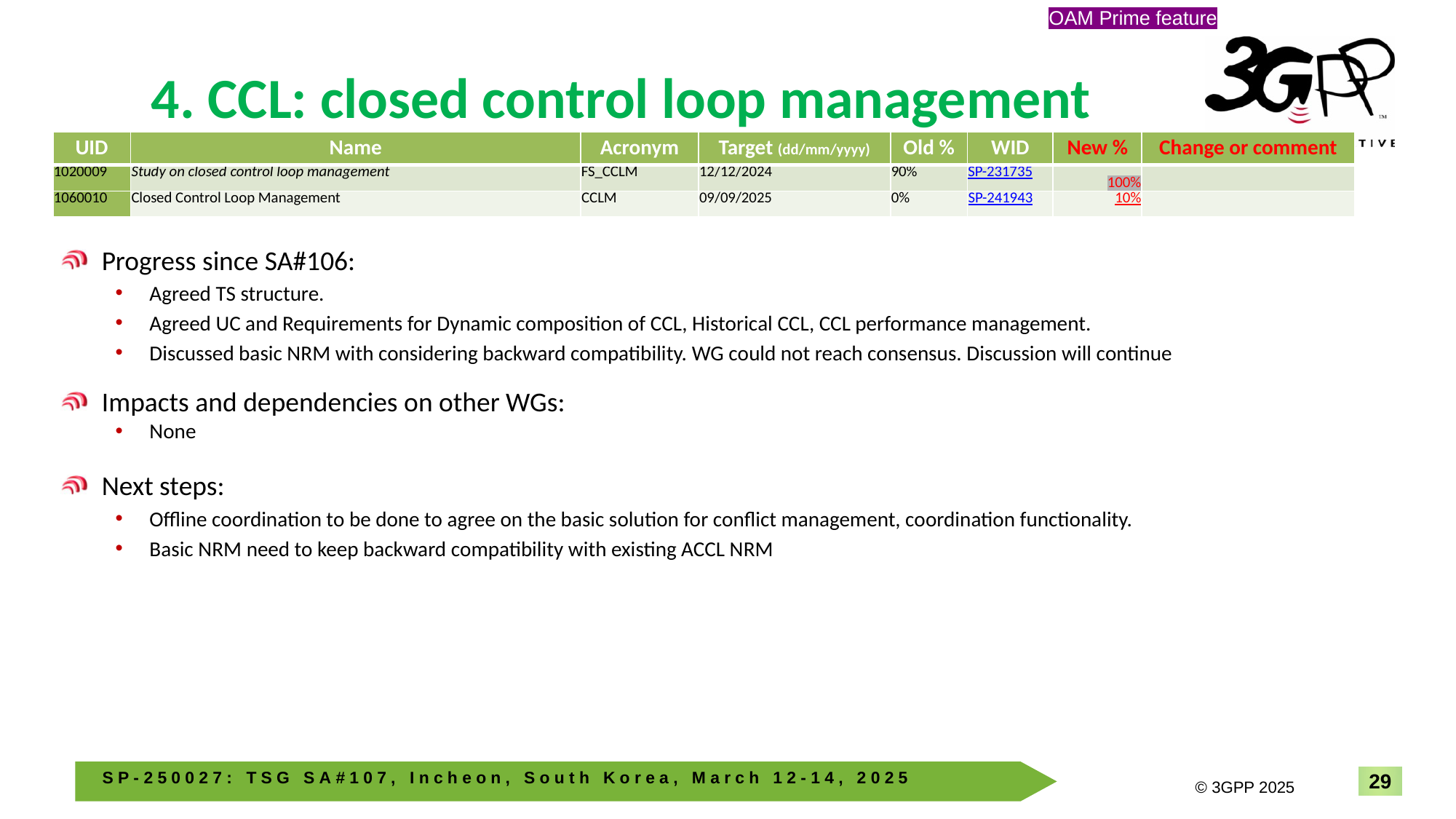

OAM Prime feature
# 4. CCL: closed control loop management
| UID | Name | Acronym | Target (dd/mm/yyyy) | Old % | WID | New % | Change or comment |
| --- | --- | --- | --- | --- | --- | --- | --- |
| 1020009 | Study on closed control loop management | FS\_CCLM | 12/12/2024 | 90% | SP-231735 | 100% |  |
| 1060010 | Closed Control Loop Management | CCLM | 09/09/2025 | 0% | SP-241943 | 10% |  |
Progress since SA#106:
Agreed TS structure.
Agreed UC and Requirements for Dynamic composition of CCL, Historical CCL, CCL performance management.
Discussed basic NRM with considering backward compatibility. WG could not reach consensus. Discussion will continue

Impacts and dependencies on other WGs:
None

Next steps:
Offline coordination to be done to agree on the basic solution for conflict management, coordination functionality.
Basic NRM need to keep backward compatibility with existing ACCL NRM